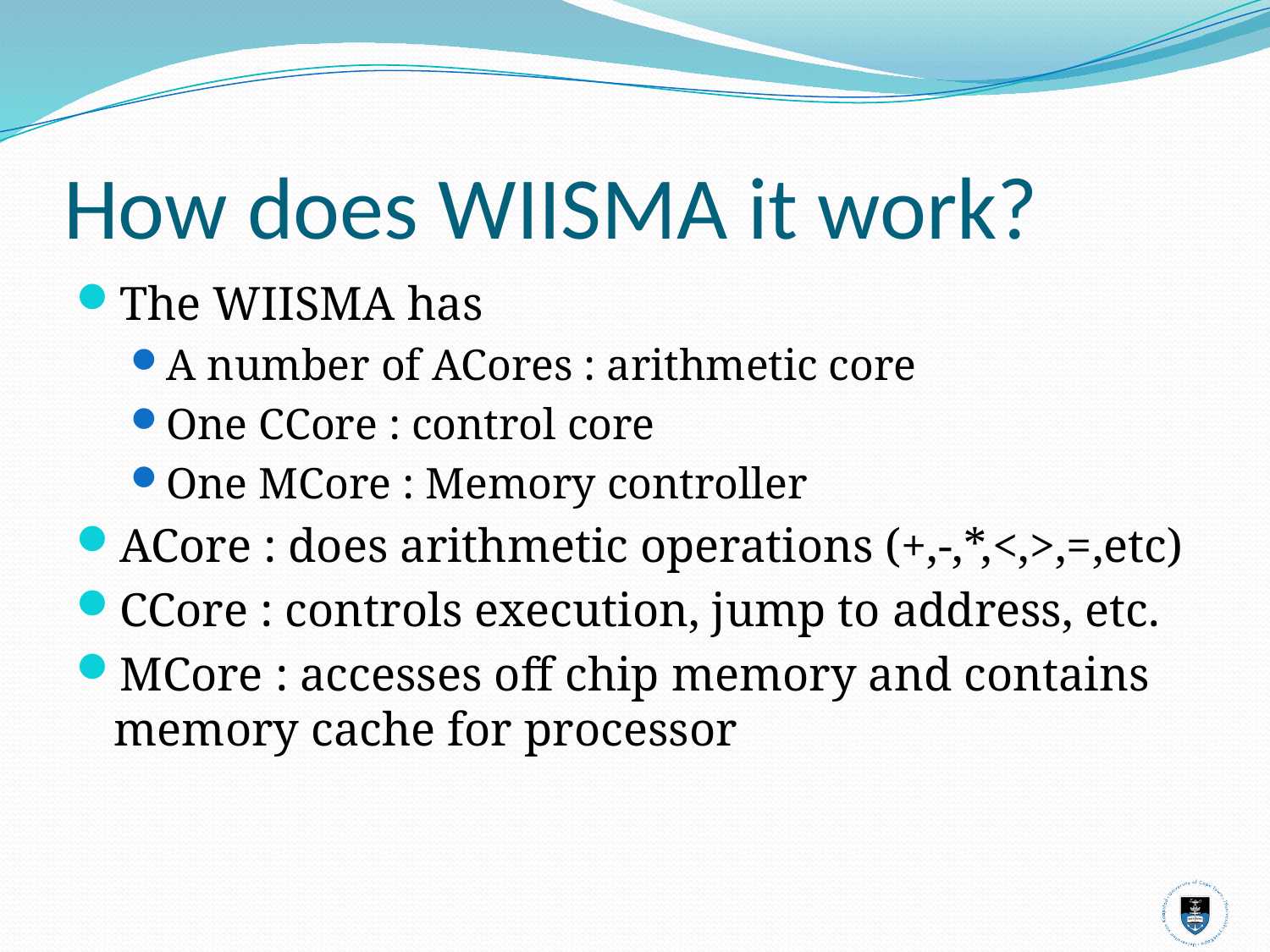

# How does WIISMA it work?
The WIISMA has
A number of ACores : arithmetic core
One CCore : control core
One MCore : Memory controller
ACore : does arithmetic operations (+,-,*,<,>,=,etc)
CCore : controls execution, jump to address, etc.
MCore : accesses off chip memory and contains memory cache for processor